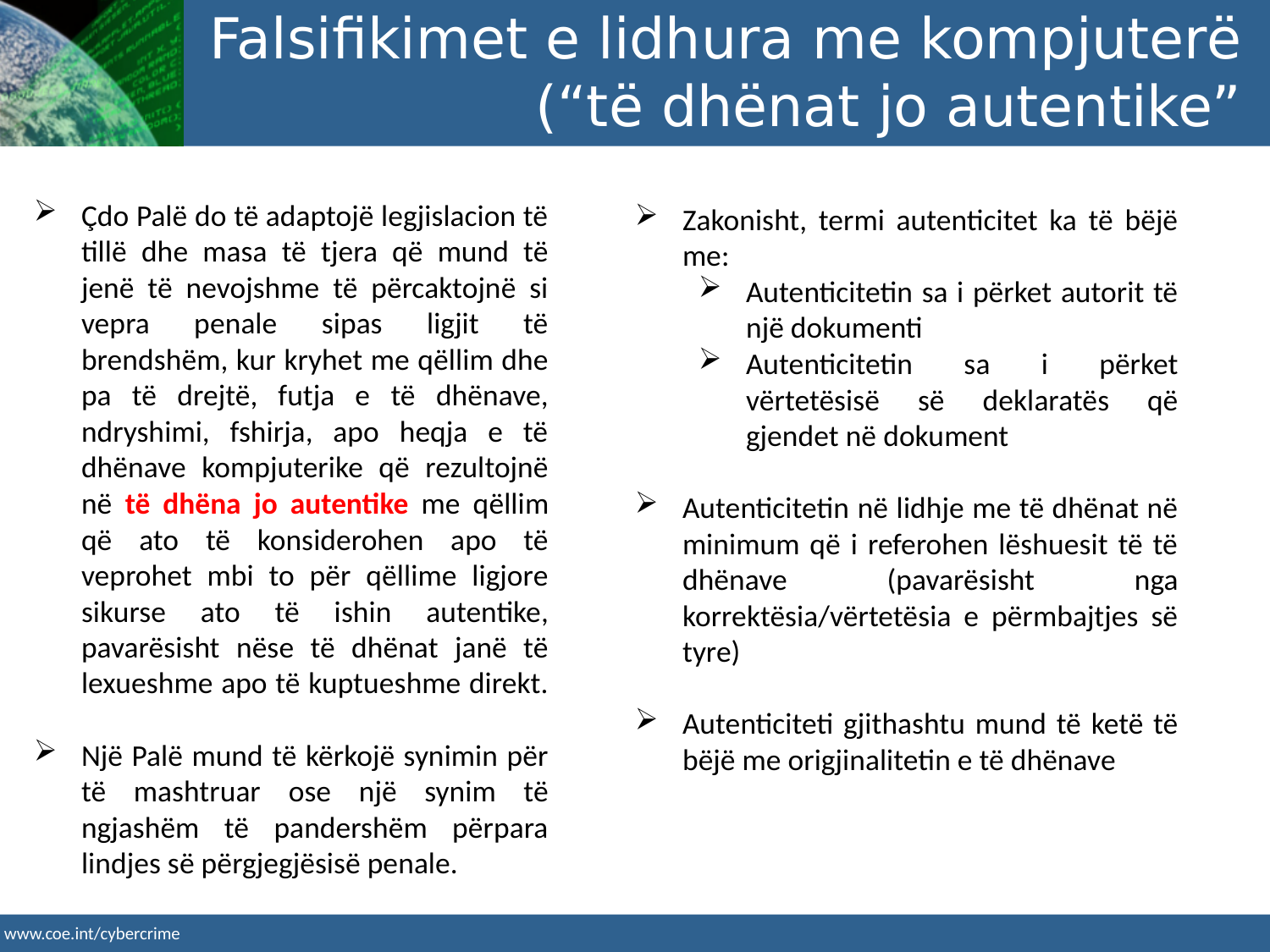

Falsifikimet e lidhura me kompjuterë (“të dhënat jo autentike”
Çdo Palë do të adaptojë legjislacion të tillë dhe masa të tjera që mund të jenë të nevojshme të përcaktojnë si vepra penale sipas ligjit të brendshëm, kur kryhet me qëllim dhe pa të drejtë, futja e të dhënave, ndryshimi, fshirja, apo heqja e të dhënave kompjuterike që rezultojnë në të dhëna jo autentike me qëllim që ato të konsiderohen apo të veprohet mbi to për qëllime ligjore sikurse ato të ishin autentike, pavarësisht nëse të dhënat janë të lexueshme apo të kuptueshme direkt.

Një Palë mund të kërkojë synimin për të mashtruar ose një synim të ngjashëm të pandershëm përpara lindjes së përgjegjësisë penale.
Zakonisht, termi autenticitet ka të bëjë me:
Autenticitetin sa i përket autorit të një dokumenti
Autenticitetin sa i përket vërtetësisë së deklaratës që gjendet në dokument

Autenticitetin në lidhje me të dhënat në minimum që i referohen lëshuesit të të dhënave (pavarësisht nga korrektësia/vërtetësia e përmbajtjes së tyre)

Autenticiteti gjithashtu mund të ketë të bëjë me origjinalitetin e të dhënave